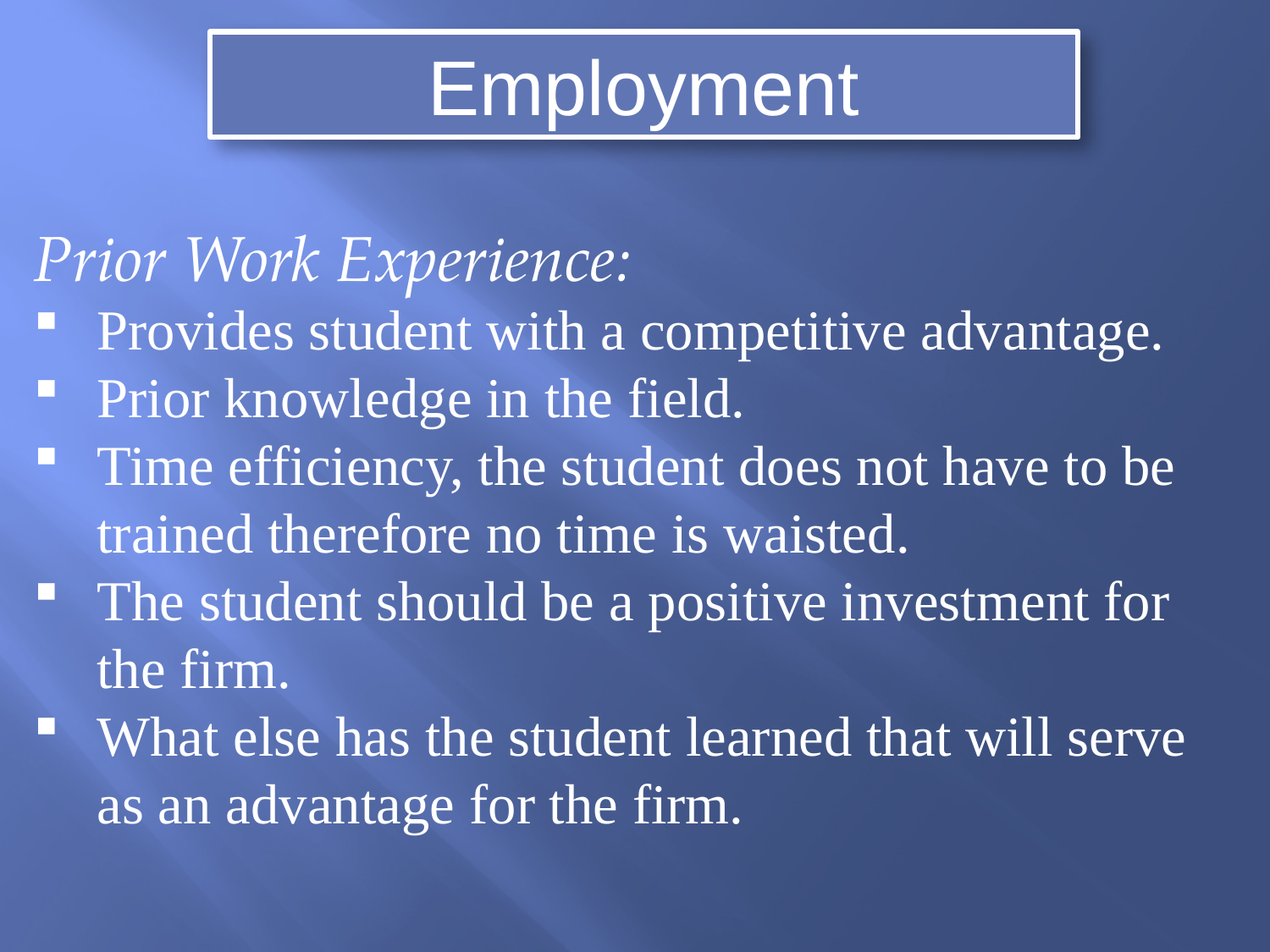

Employment
Prior Work Experience:
Provides student with a competitive advantage.
Prior knowledge in the field.
Time efficiency, the student does not have to be trained therefore no time is waisted.
The student should be a positive investment for the firm.
What else has the student learned that will serve as an advantage for the firm.